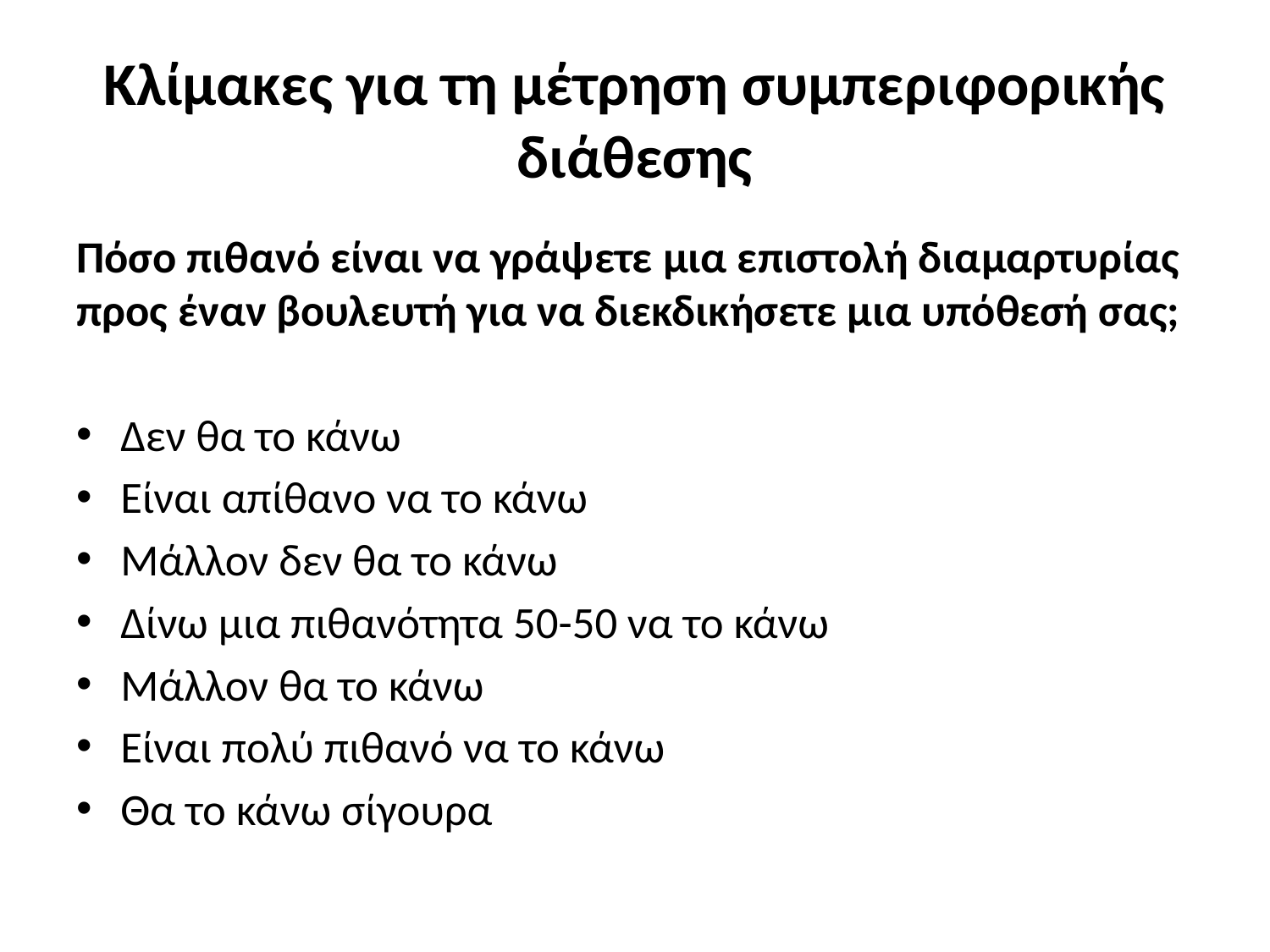

# Κλίμακες για τη μέτρηση συμπεριφορικής διάθεσης
Πόσο πιθανό είναι να γράψετε μια επιστολή διαμαρτυρίας προς έναν βουλευτή για να διεκδικήσετε μια υπόθεσή σας;

Δεν θα το κάνω
Είναι απίθανο να το κάνω
Μάλλον δεν θα το κάνω
Δίνω μια πιθανότητα 50-50 να το κάνω
Μάλλον θα το κάνω
Είναι πολύ πιθανό να το κάνω
Θα το κάνω σίγουρα